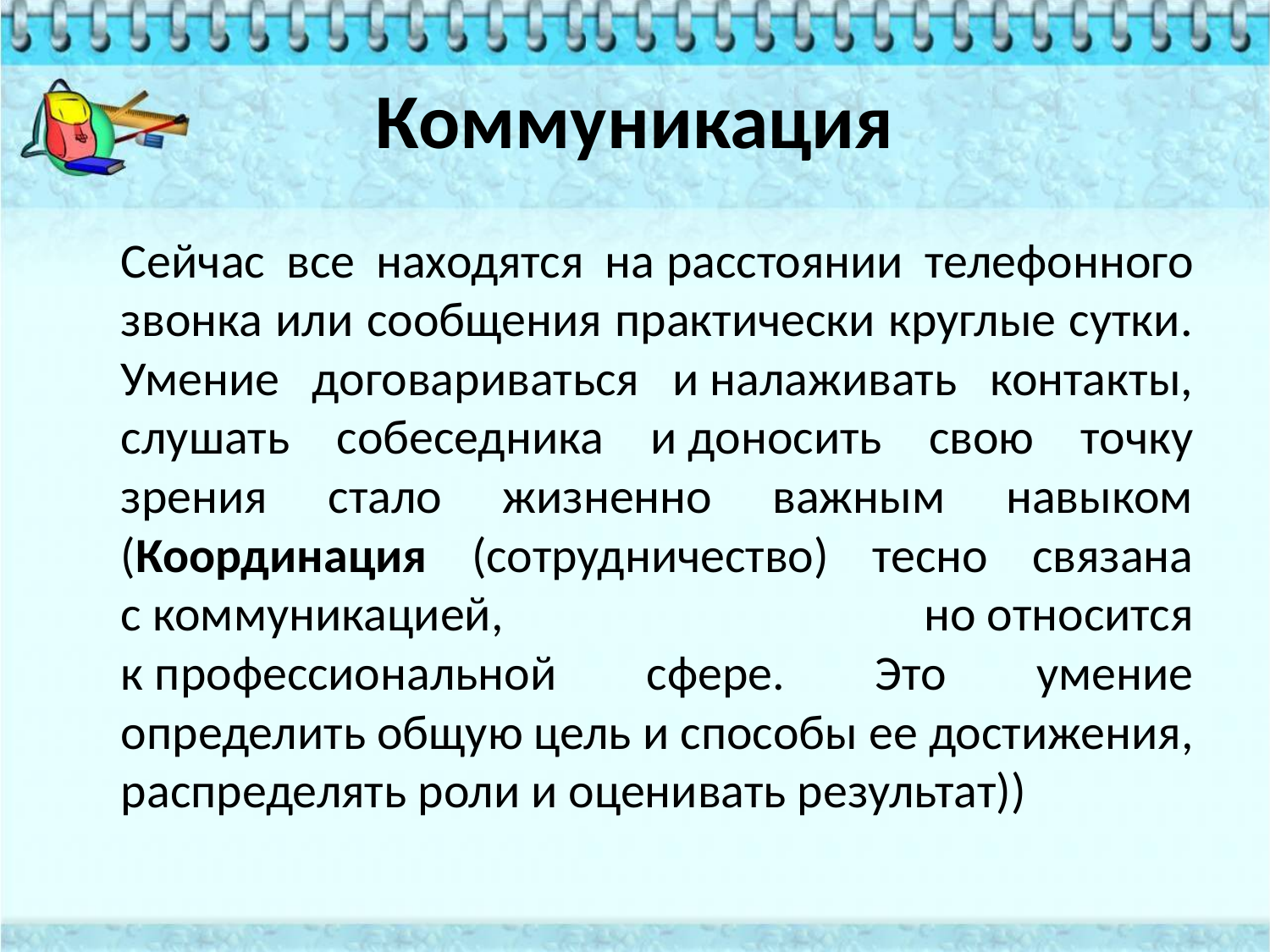

# Коммуникация
		Сейчас все находятся на расстоянии телефонного звонка или сообщения практически круглые сутки. Умение договариваться и налаживать контакты, слушать собеседника и доносить свою точку зрения стало жизненно важным навыком (Координация (сотрудничество) тесно связана с коммуникацией, но относится к профессиональной сфере. Это умение определить общую цель и способы ее достижения, распределять роли и оценивать результат))